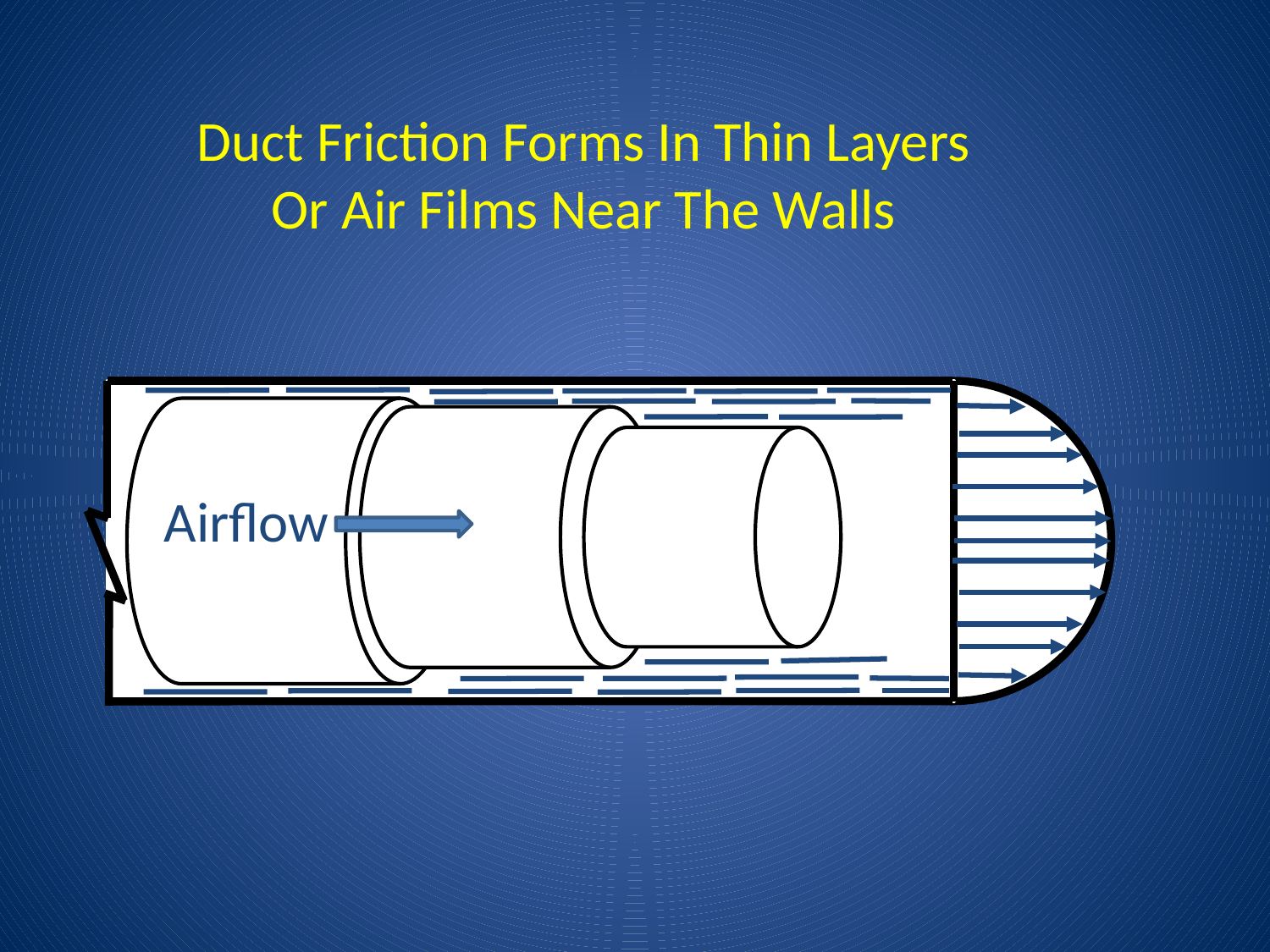

Duct Friction Forms In Thin Layers
Or Air Films Near The Walls

Airflow